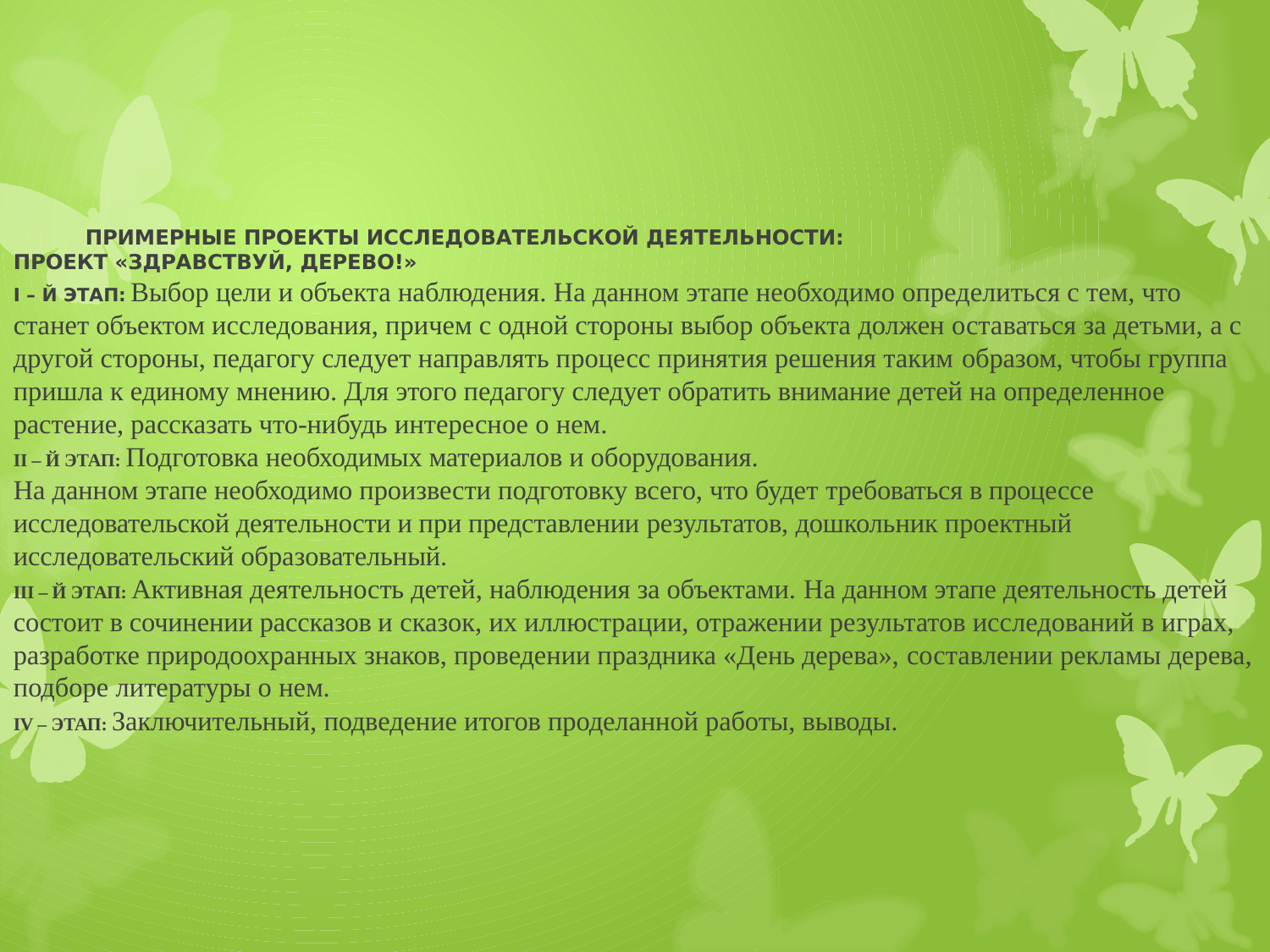

# ПРИМЕРНЫЕ ПРОЕКТЫ ИССЛЕДОВАТЕЛЬСКОЙ ДЕЯТЕЛЬНОСТИ: ПРОЕКТ «ЗДРАВСТВУЙ, ДЕРЕВО!» I – Й ЭТАП: Выбор цели и объекта наблюдения. На данном этапе необходимо определиться с тем, что станет объектом исследования, причем с одной стороны выбор объекта должен оставаться за детьми, а с другой стороны, педагогу следует направлять процесс принятия решения таким образом, чтобы группа пришла к единому мнению. Для этого педагогу следует обратить внимание детей на определенное растение, рассказать что-нибудь интересное о нем. II – Й ЭТАП: Подготовка необходимых материалов и оборудования. На данном этапе необходимо произвести подготовку всего, что будет требоваться в процессе исследовательской деятельности и при представлении результатов, дошкольник проектный исследовательский образовательный. III – Й ЭТАП: Активная деятельность детей, наблюдения за объектами. На данном этапе деятельность детей состоит в сочинении рассказов и сказок, их иллюстрации, отражении результатов исследований в играх, разработке природоохранных знаков, проведении праздника «День дерева», составлении рекламы дерева, подборе литературы о нем. IV – ЭТАП: Заключительный, подведение итогов проделанной работы, выводы.